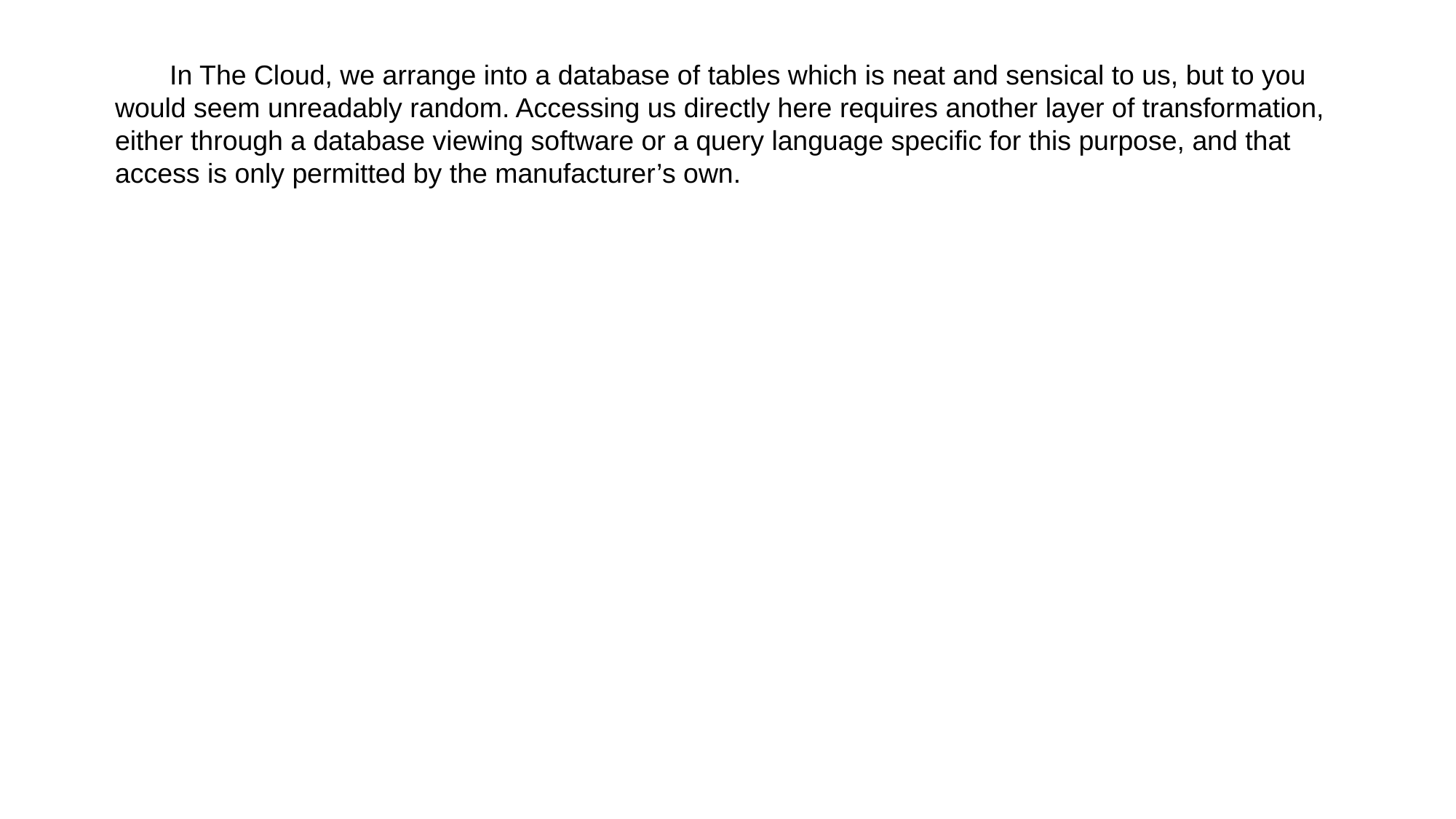

In The Cloud, we arrange into a database of tables which is neat and sensical to us, but to you would seem unreadably random. Accessing us directly here requires another layer of transformation, either through a database viewing software or a query language specific for this purpose, and that access is only permitted by the manufacturer’s own.